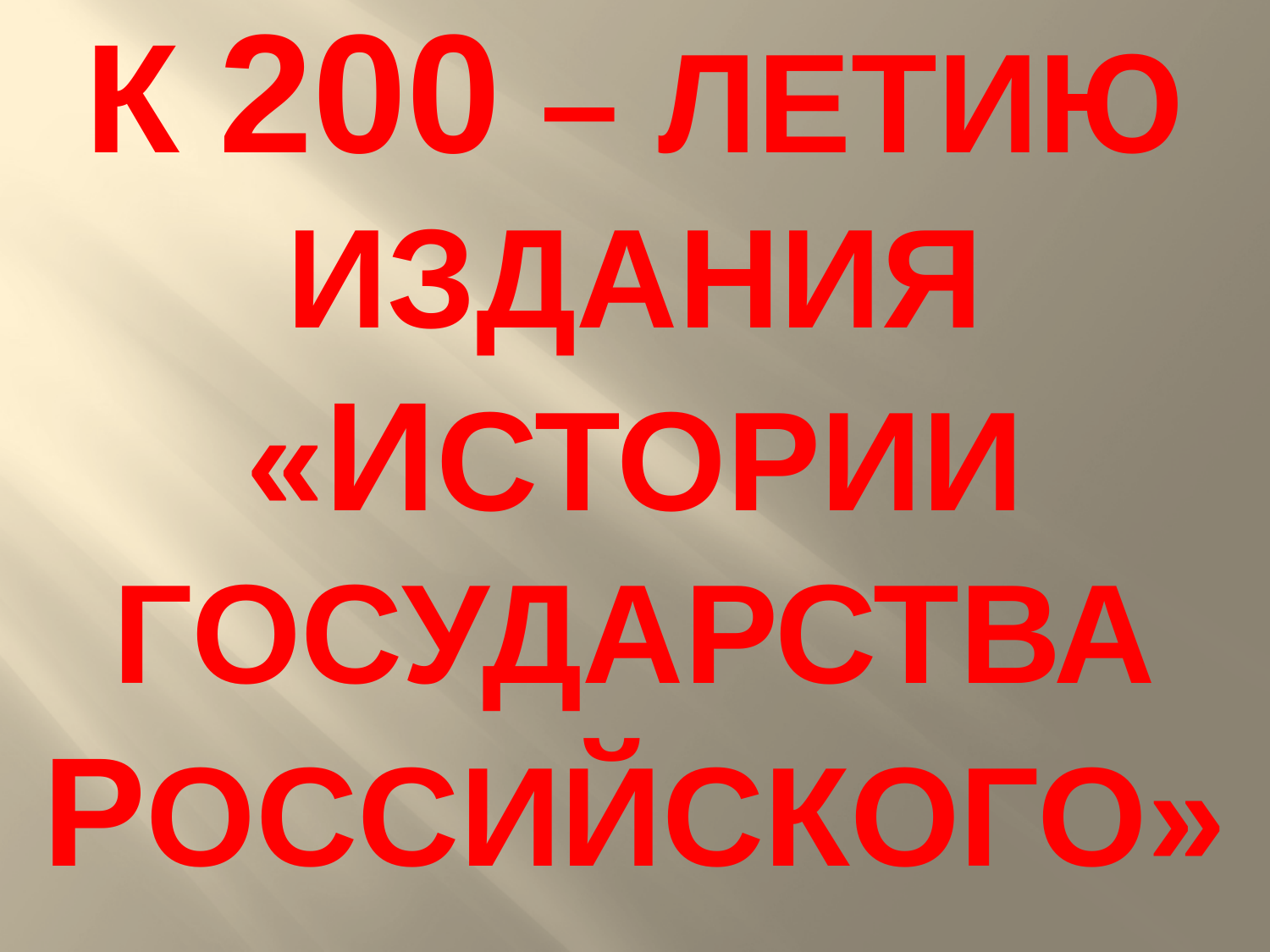

# К 200 – летию издания «Истории Государства Российского»